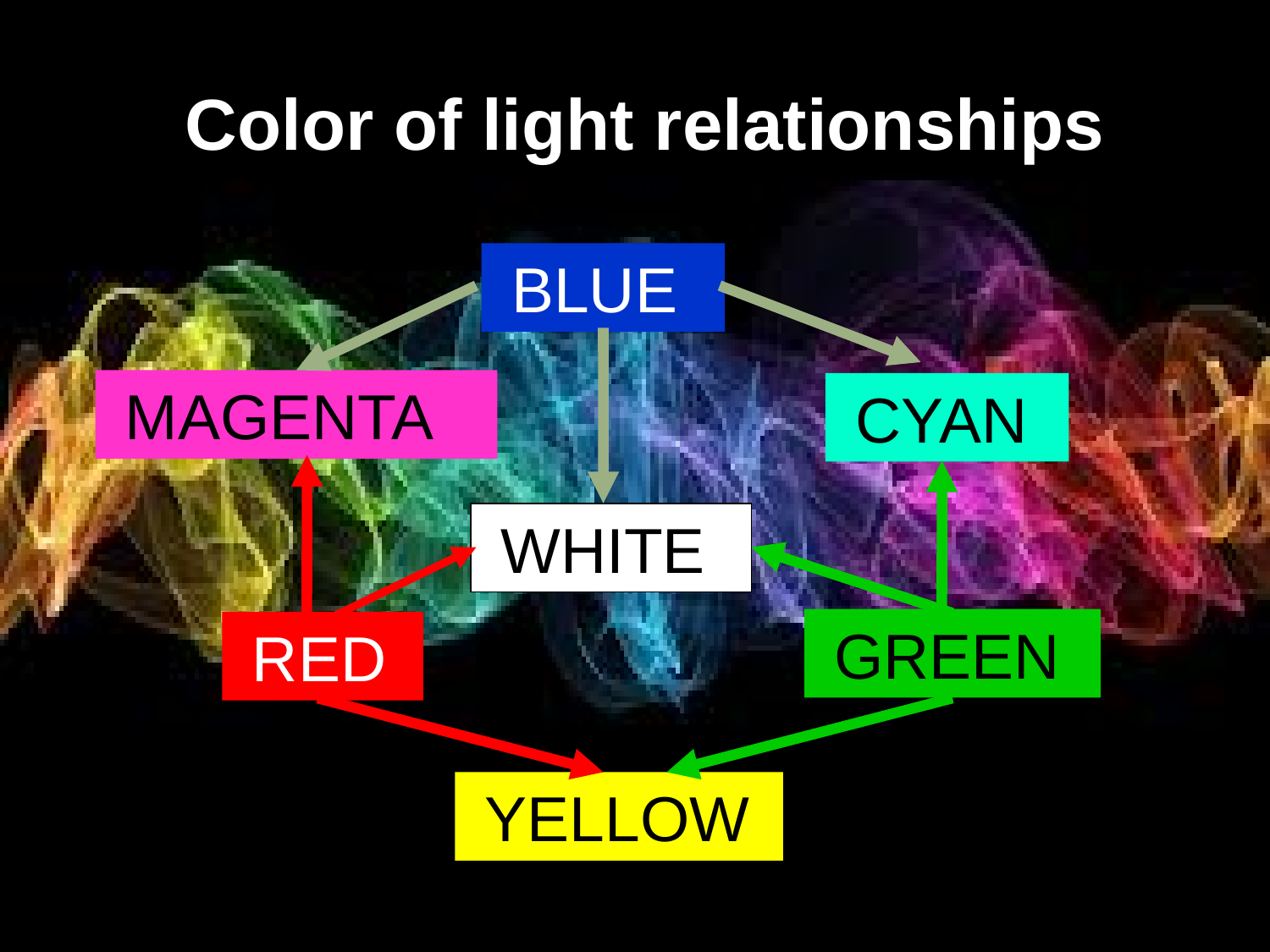

# Color of light relationships
 BLUE

 MAGENTA

 CYAN

 WHITE

 GREEN
 RED

 YELLOW